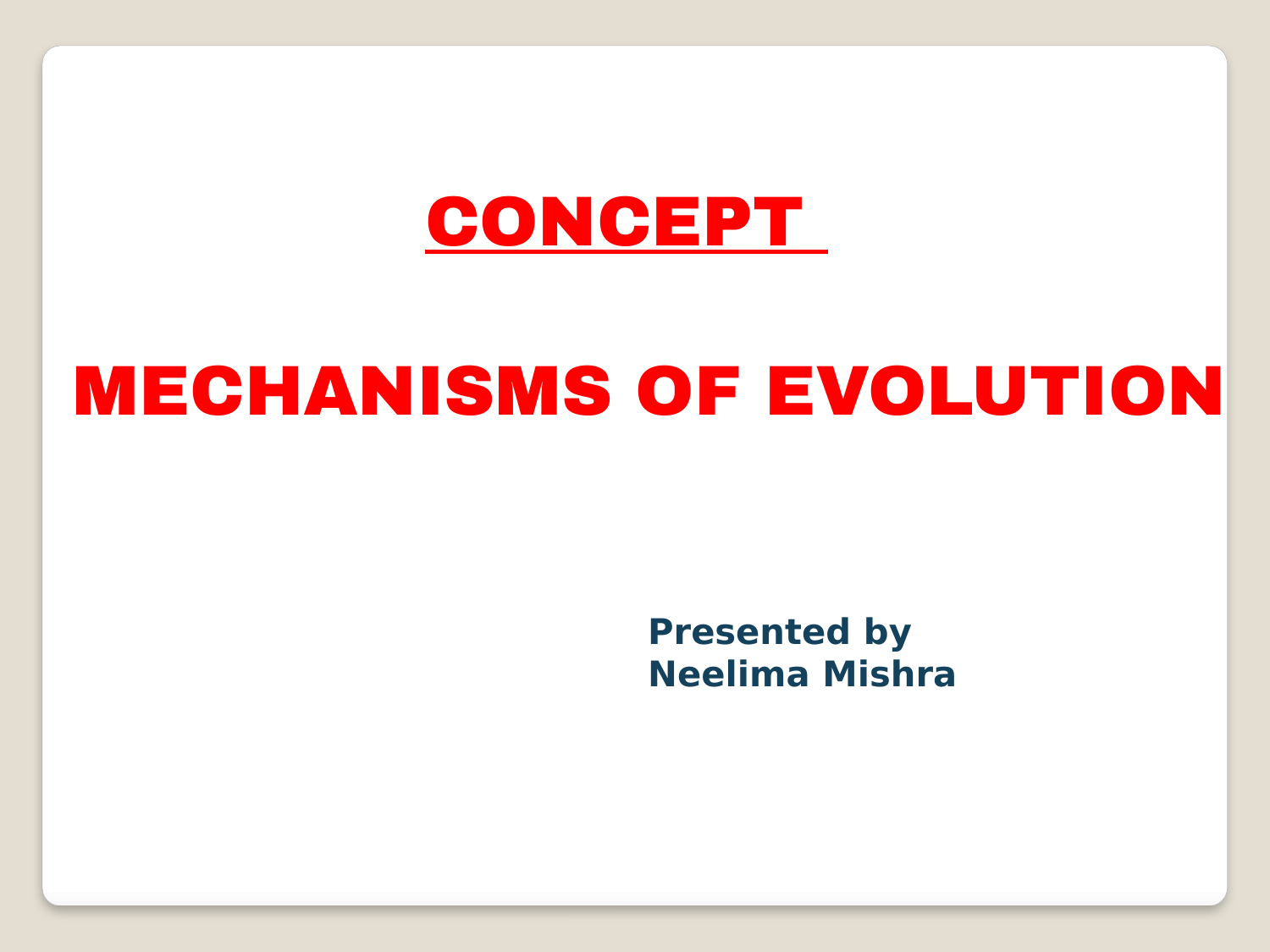

CONCEPT

MECHANISMS OF EVOLUTION
Presented by
Neelima Mishra